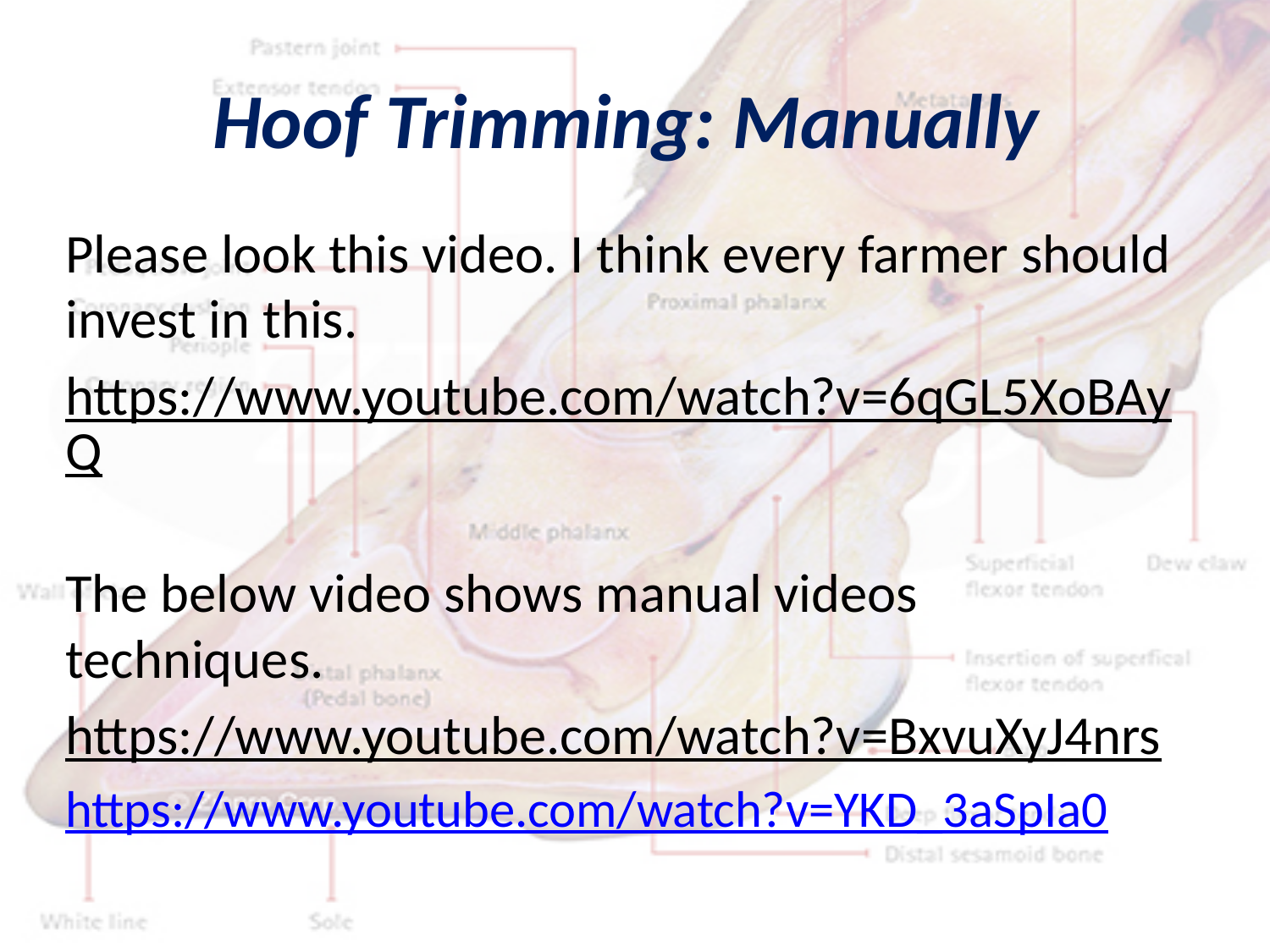

# Hoof Trimming: Manually
Please look this video. I think every farmer should invest in this.
https://www.youtube.com/watch?v=6qGL5XoBAyQ
The below video shows manual videos techniques.
https://www.youtube.com/watch?v=BxvuXyJ4nrs
https://www.youtube.com/watch?v=YKD_3aSpIa0